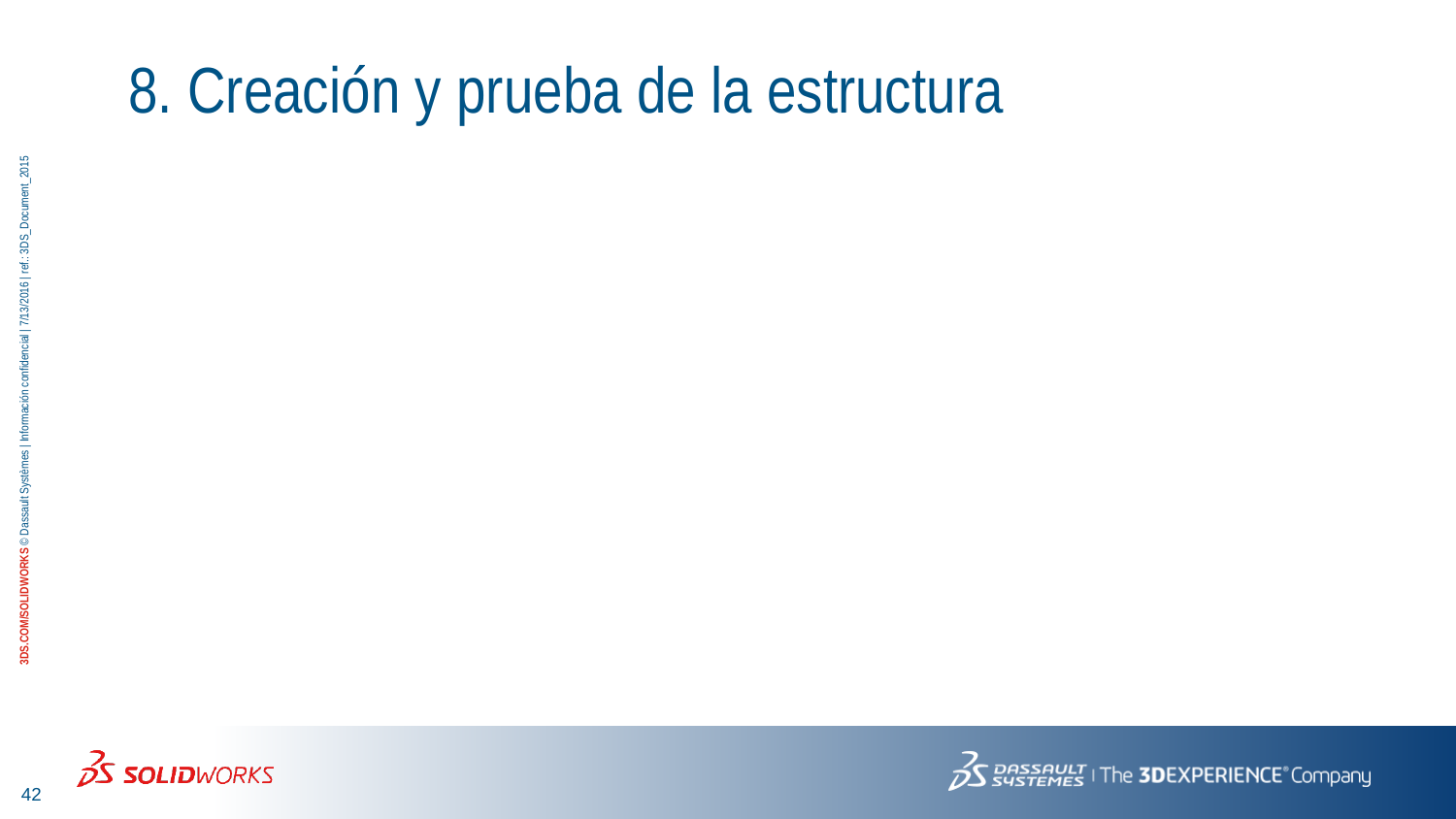

# 8. Creación y prueba de la estructura